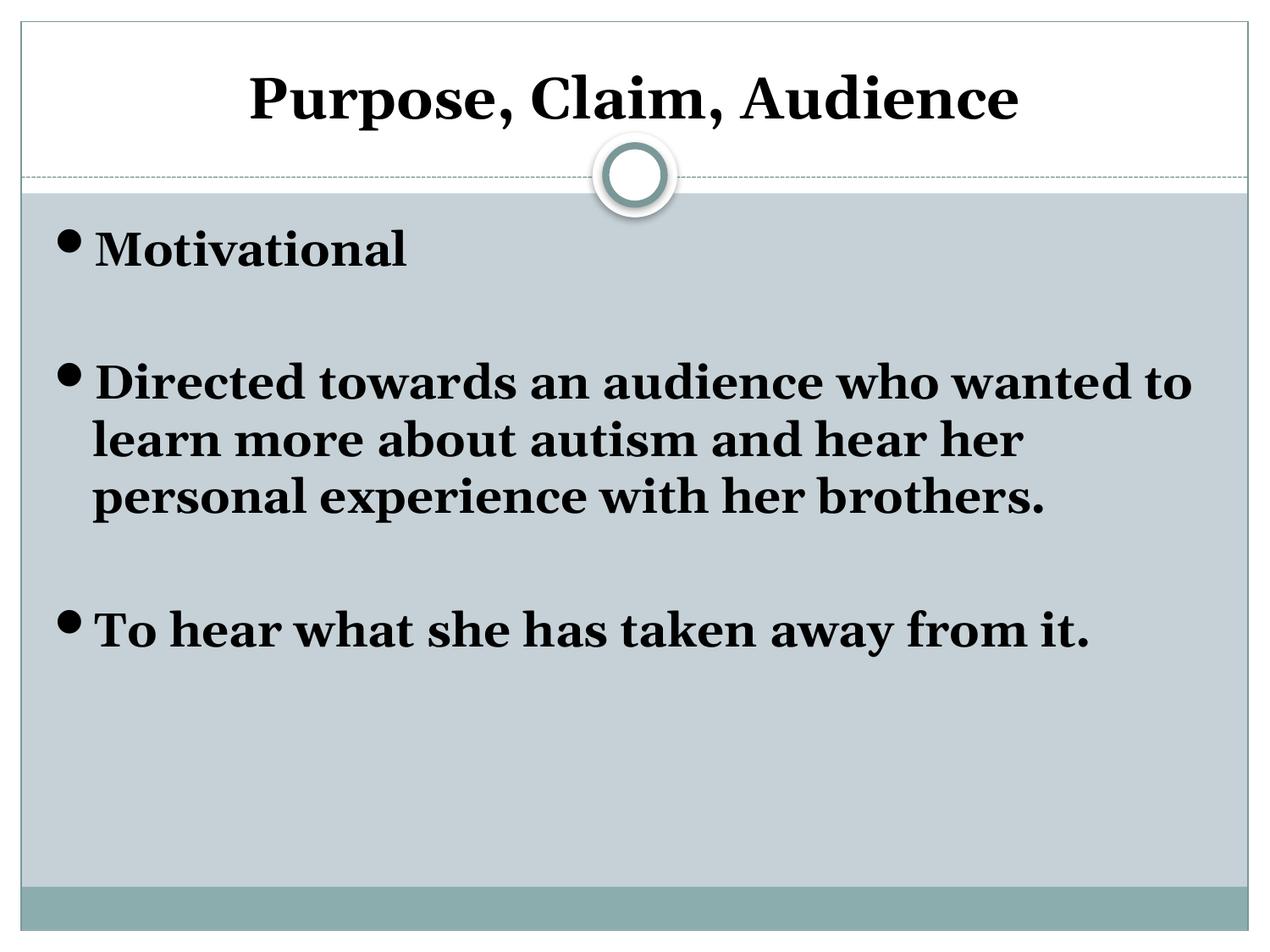

# Purpose, Claim, Audience
Motivational

Directed towards an audience who wanted to learn more about autism and hear her personal experience with her brothers.

To hear what she has taken away from it.